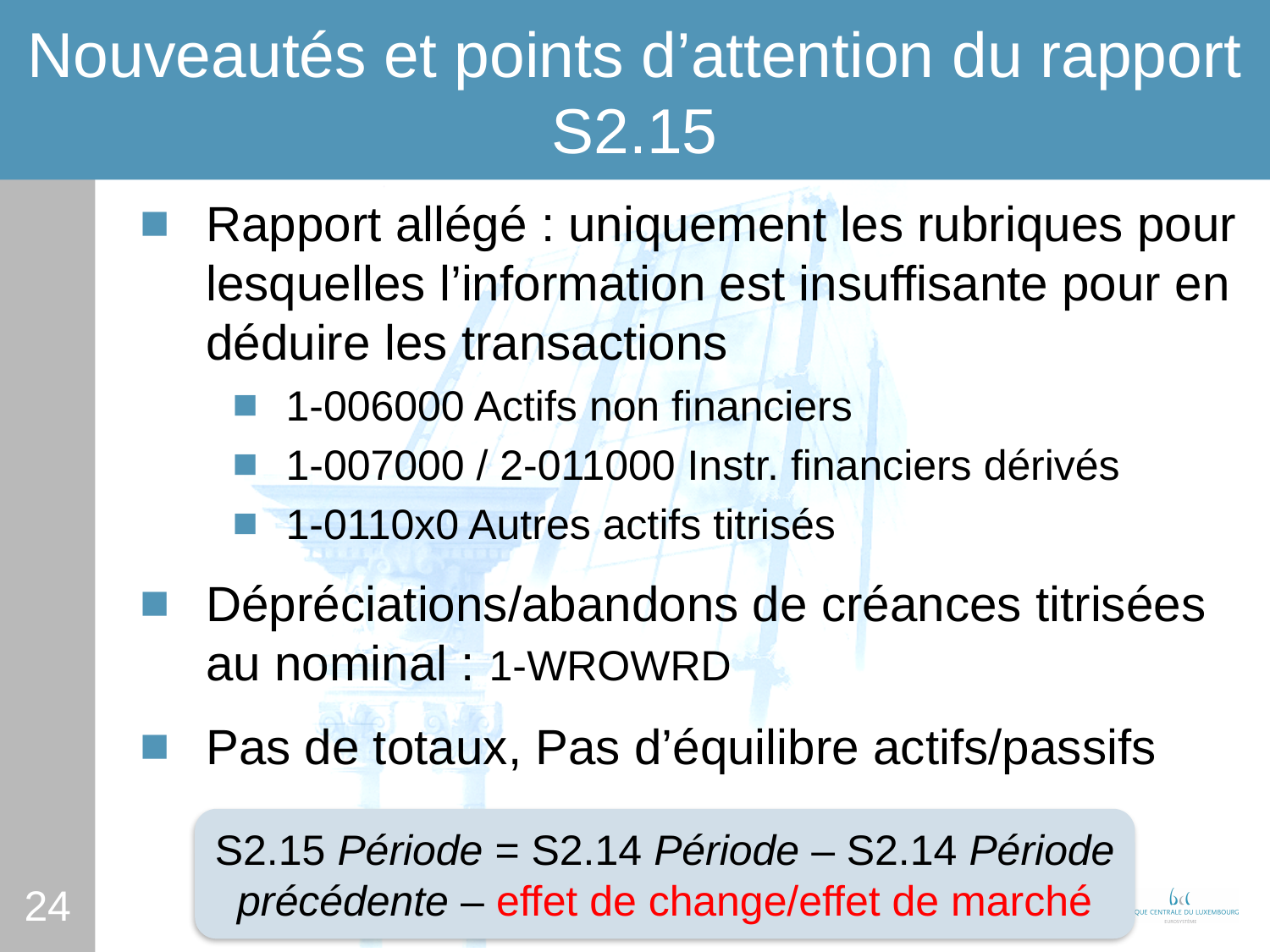

# Nouveautés et points d’attention du rapport S2.15
Rapport allégé : uniquement les rubriques pour lesquelles l’information est insuffisante pour en déduire les transactions
1-006000 Actifs non financiers
1-007000 / 2-011000 Instr. financiers dérivés
1-0110x0 Autres actifs titrisés
Dépréciations/abandons de créances titrisées au nominal : 1-WROWRD
Pas de totaux, Pas d’équilibre actifs/passifs

S2.15 Période = S2.14 Période – S2.14 Période précédente – effet de change/effet de marché
24